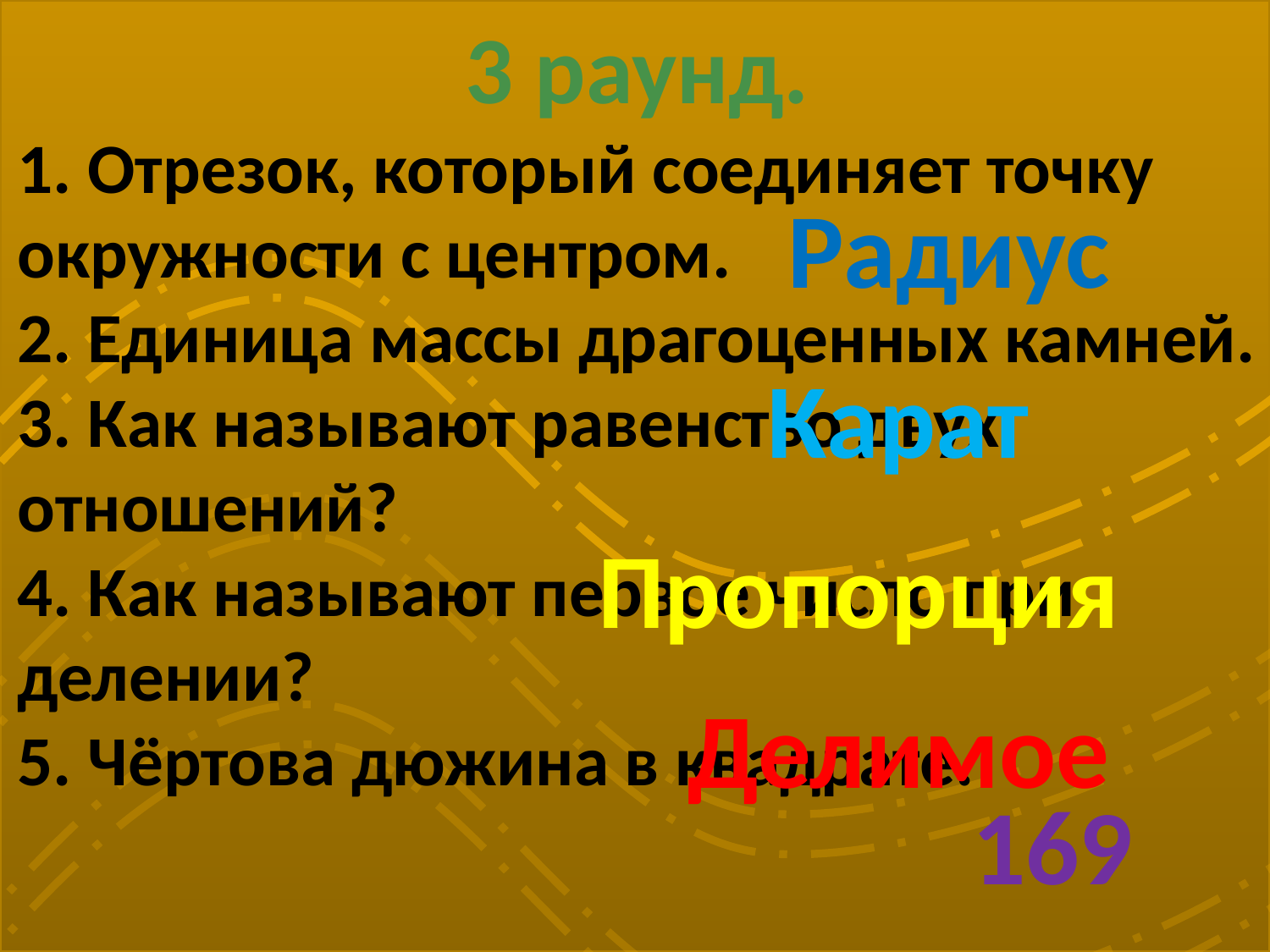

3 раунд.
1. Отрезок, который соединяет точку окружности с центром.
2. Единица массы драгоценных камней.
3. Как называют равенство двух отношений?
4. Как называют первое число при делении?
5. Чёртова дюжина в квадрате.
Радиус
Карат
Пропорция
Делимое
169